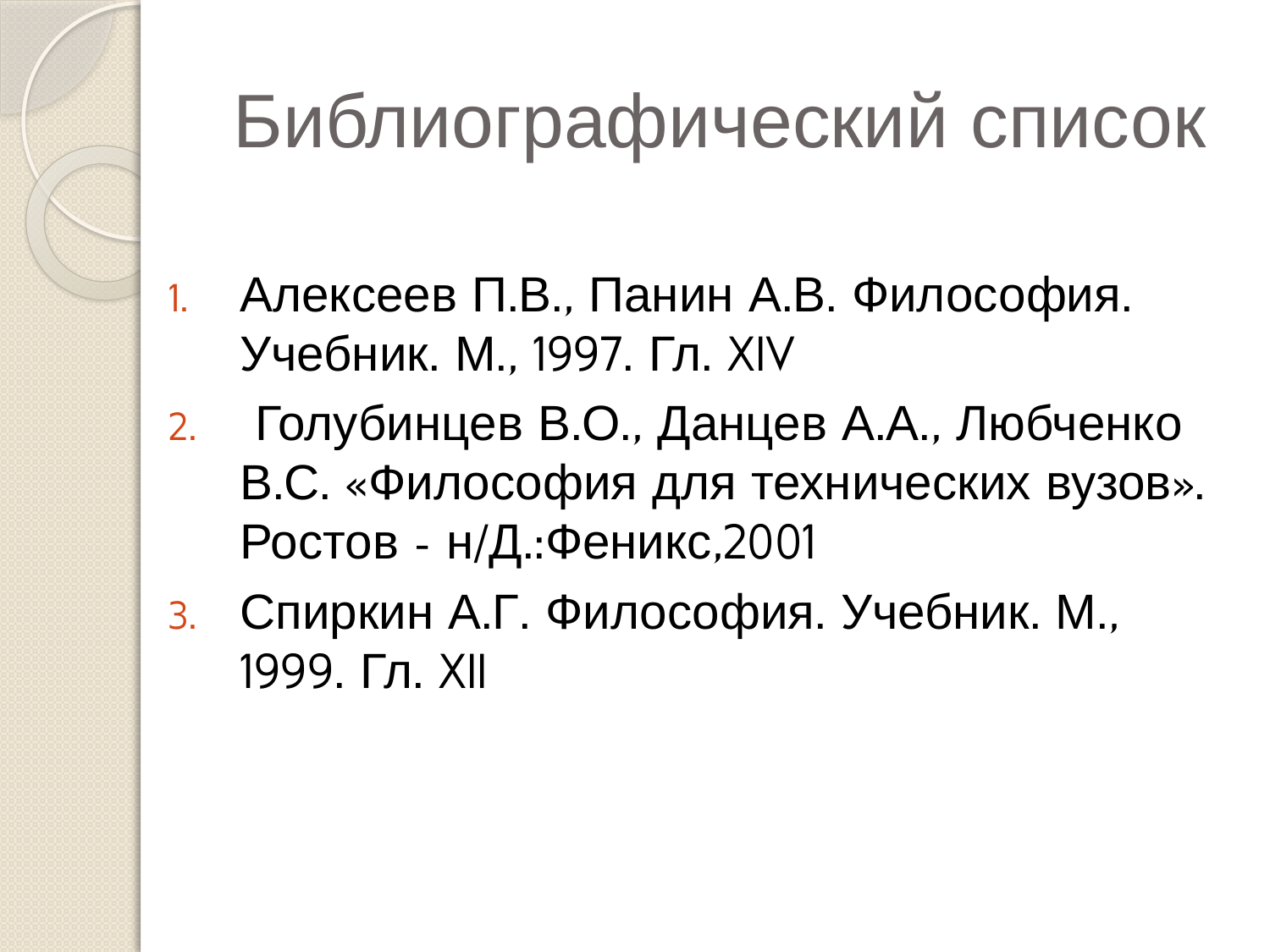

# Библиографический список
Алексеев П.В., Панин А.В. Философия. Учебник. М., 1997. Гл. XIV
 Голубинцев В.О., Данцев А.А., Любченко В.С. «Философия для технических вузов». Ростов - н/Д.:Феникс,2001
Спиркин А.Г. Философия. Учебник. М., 1999. Гл. XII